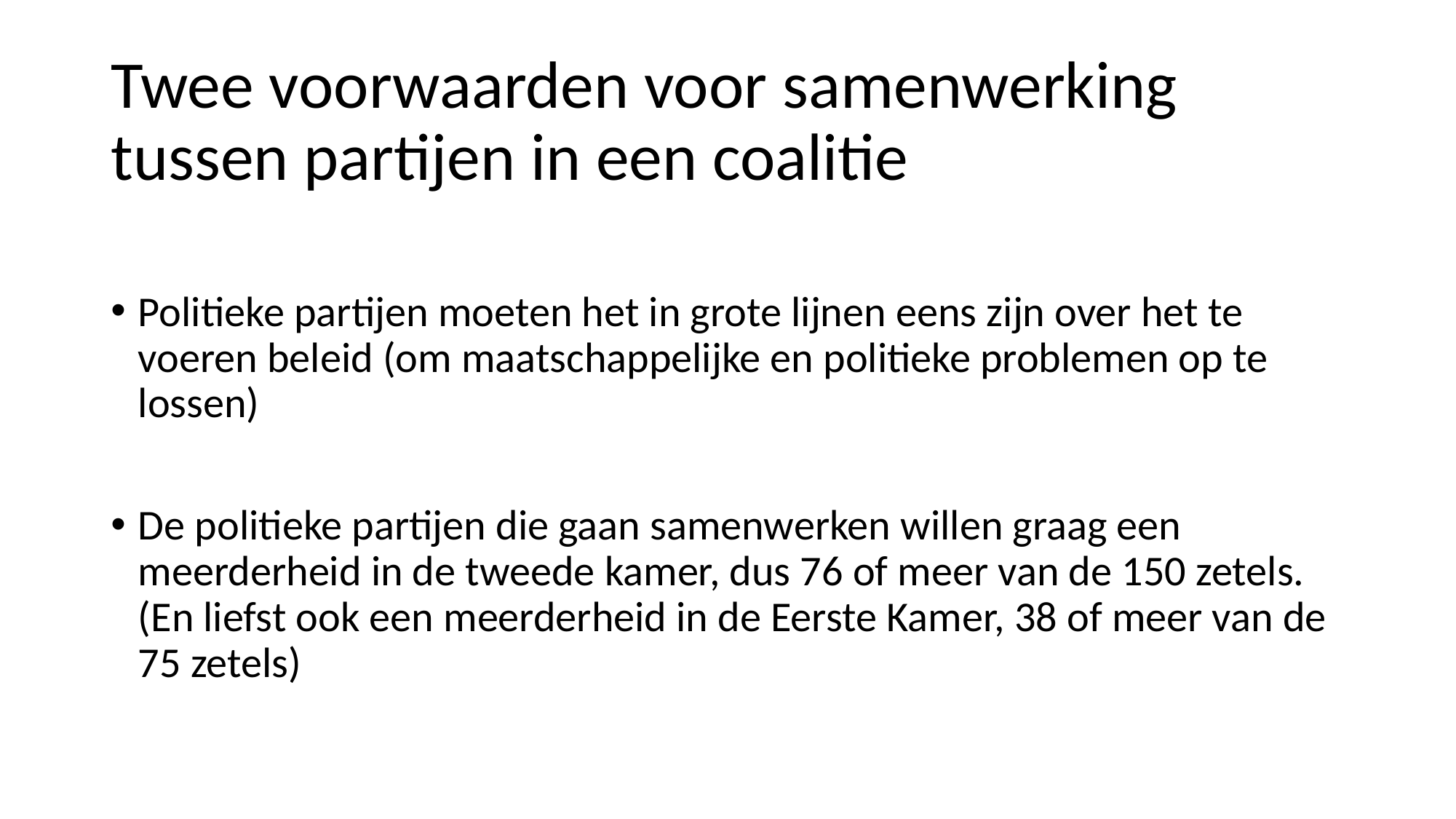

# Twee voorwaarden voor samenwerking tussen partijen in een coalitie

Politieke partijen moeten het in grote lijnen eens zijn over het te voeren beleid (om maatschappelijke en politieke problemen op te lossen)

De politieke partijen die gaan samenwerken willen graag een meerderheid in de tweede kamer, dus 76 of meer van de 150 zetels.
(En liefst ook een meerderheid in de Eerste Kamer, 38 of meer van de 75 zetels)